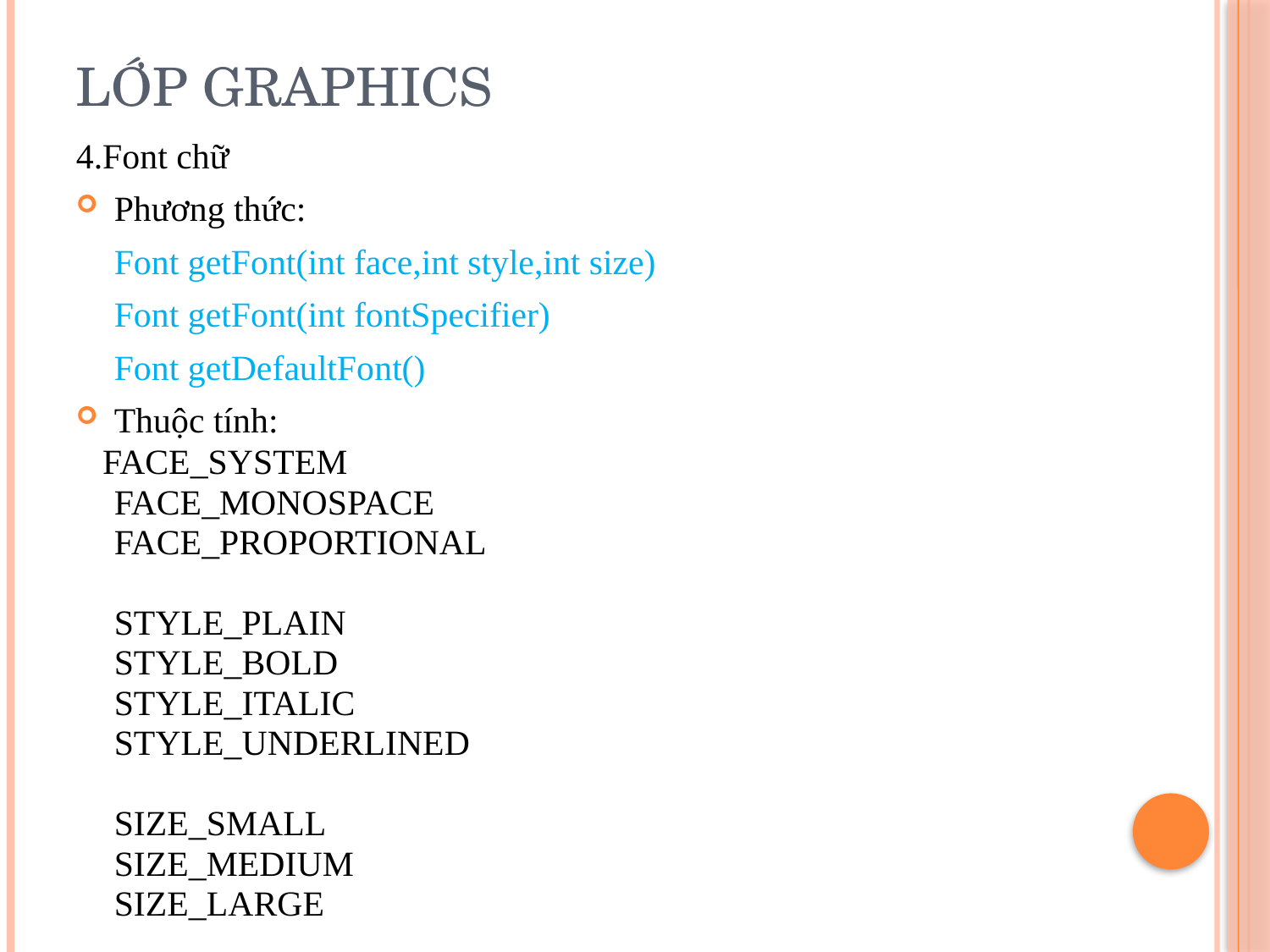

# Lớp graphics
4.Font chữ
Phương thức:
	Font getFont(int face,int style,int size)
	Font getFont(int fontSpecifier)
	Font getDefaultFont()
Thuộc tính:
   FACE_SYSTEM
	FACE_MONOSPACE
	FACE_PROPORTIONAL

	STYLE_PLAIN
	STYLE_BOLD
	STYLE_ITALIC
	STYLE_UNDERLINED

	SIZE_SMALL
	SIZE_MEDIUM
	SIZE_LARGE